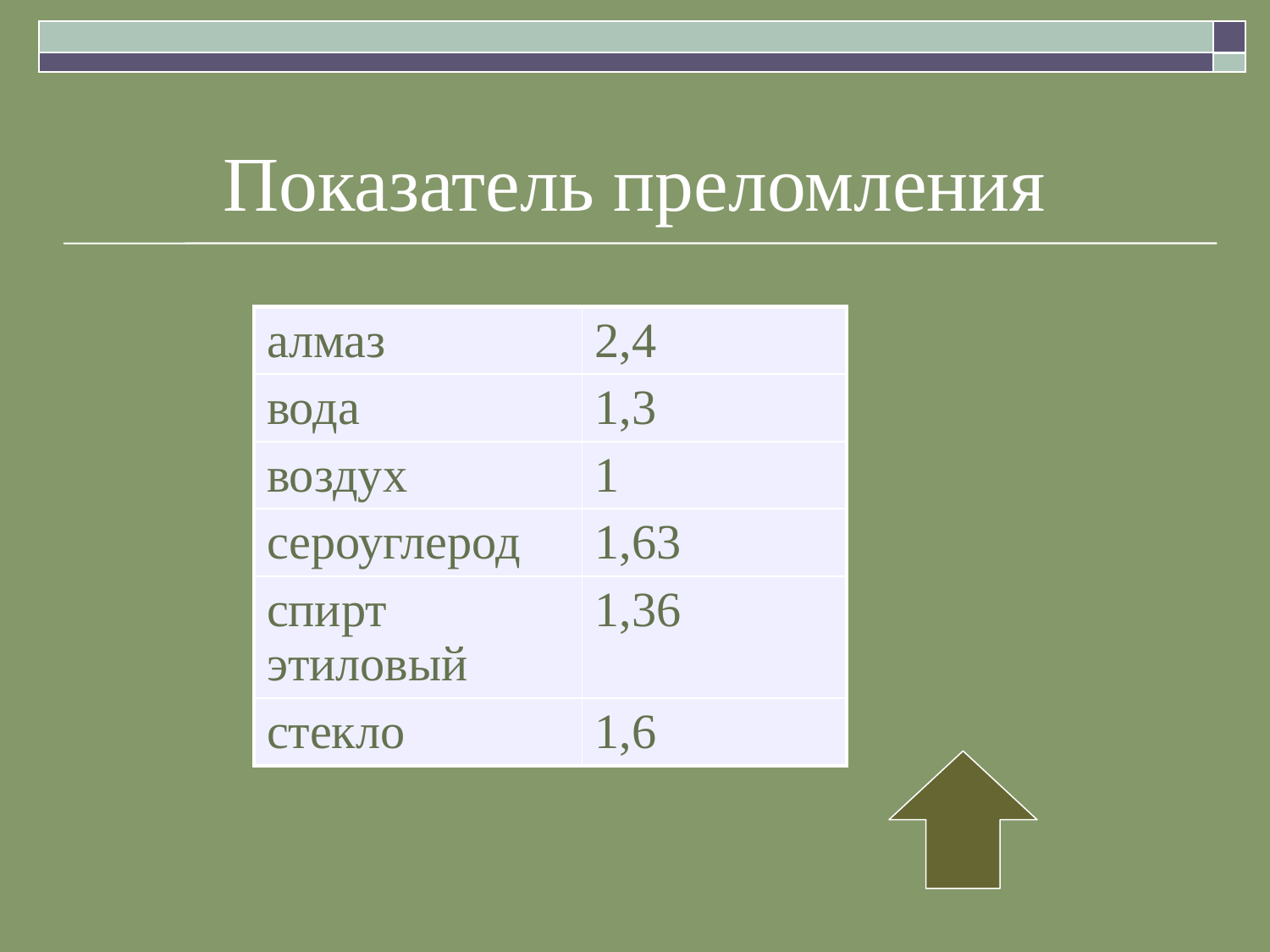

# Показатель преломления
| алмаз | 2,4 |
| --- | --- |
| вода | 1,3 |
| воздух | 1 |
| сероуглерод | 1,63 |
| спирт этиловый | 1,36 |
| стекло | 1,6 |